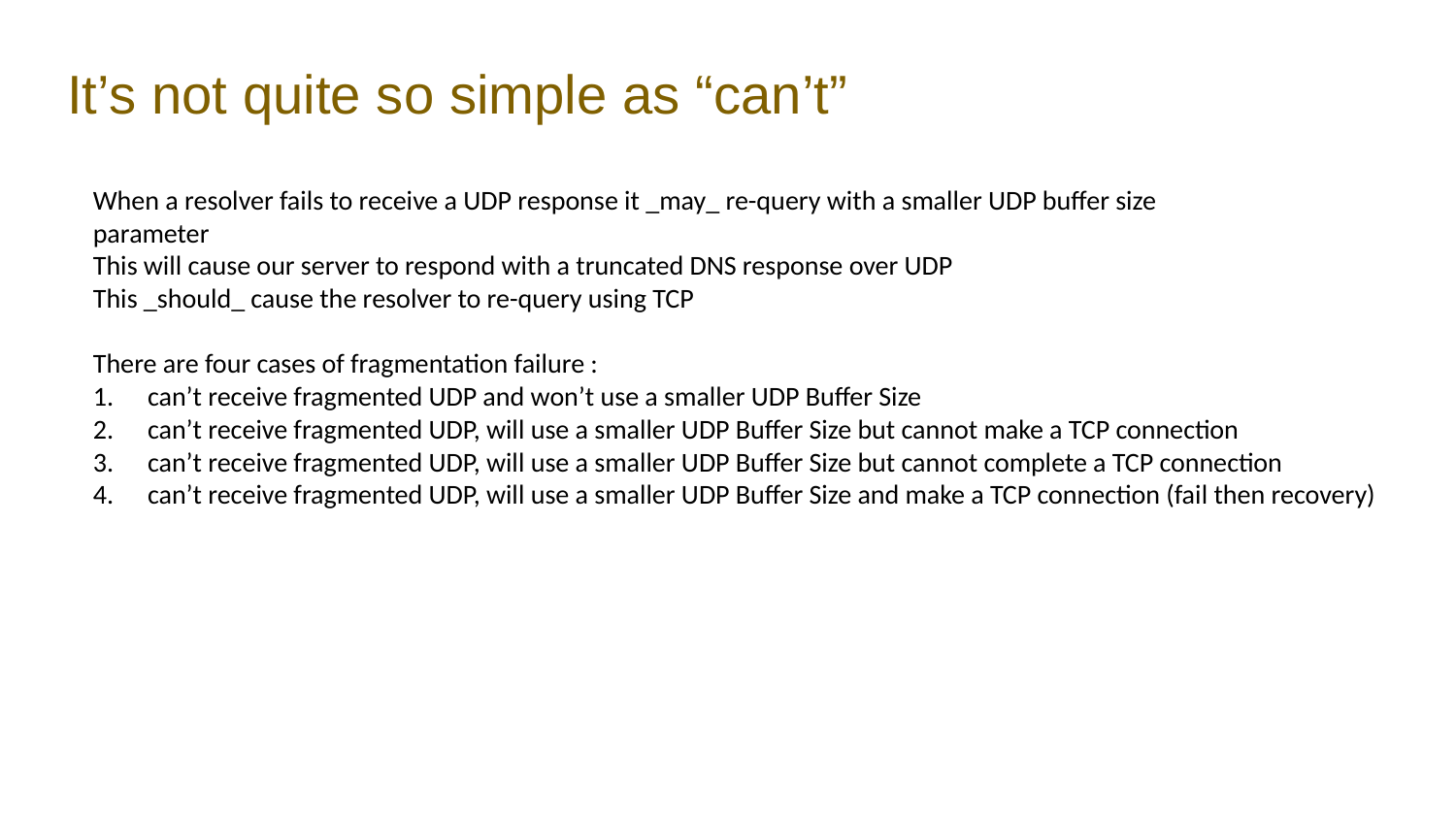

# It’s not quite so simple as “can’t”
When a resolver fails to receive a UDP response it _may_ re-query with a smaller UDP buffer size
parameter
This will cause our server to respond with a truncated DNS response over UDP
This _should_ cause the resolver to re-query using TCP

There are four cases of fragmentation failure :
can’t receive fragmented UDP and won’t use a smaller UDP Buffer Size
can’t receive fragmented UDP, will use a smaller UDP Buffer Size but cannot make a TCP connection
can’t receive fragmented UDP, will use a smaller UDP Buffer Size but cannot complete a TCP connection
can’t receive fragmented UDP, will use a smaller UDP Buffer Size and make a TCP connection (fail then recovery)